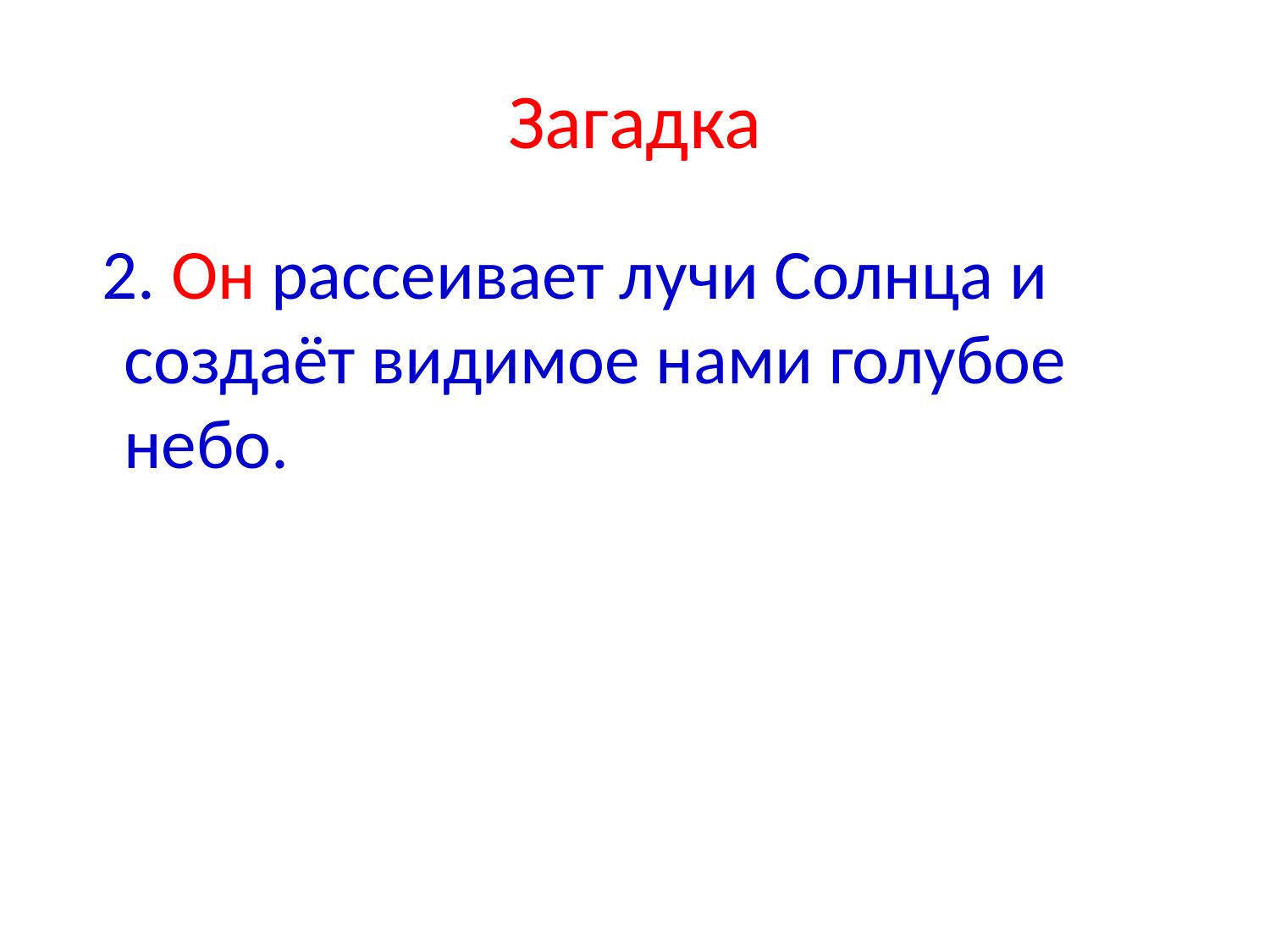

# Загадка
  2. Он рассеивает лучи Солнца и создаёт видимое нами голубое небо.